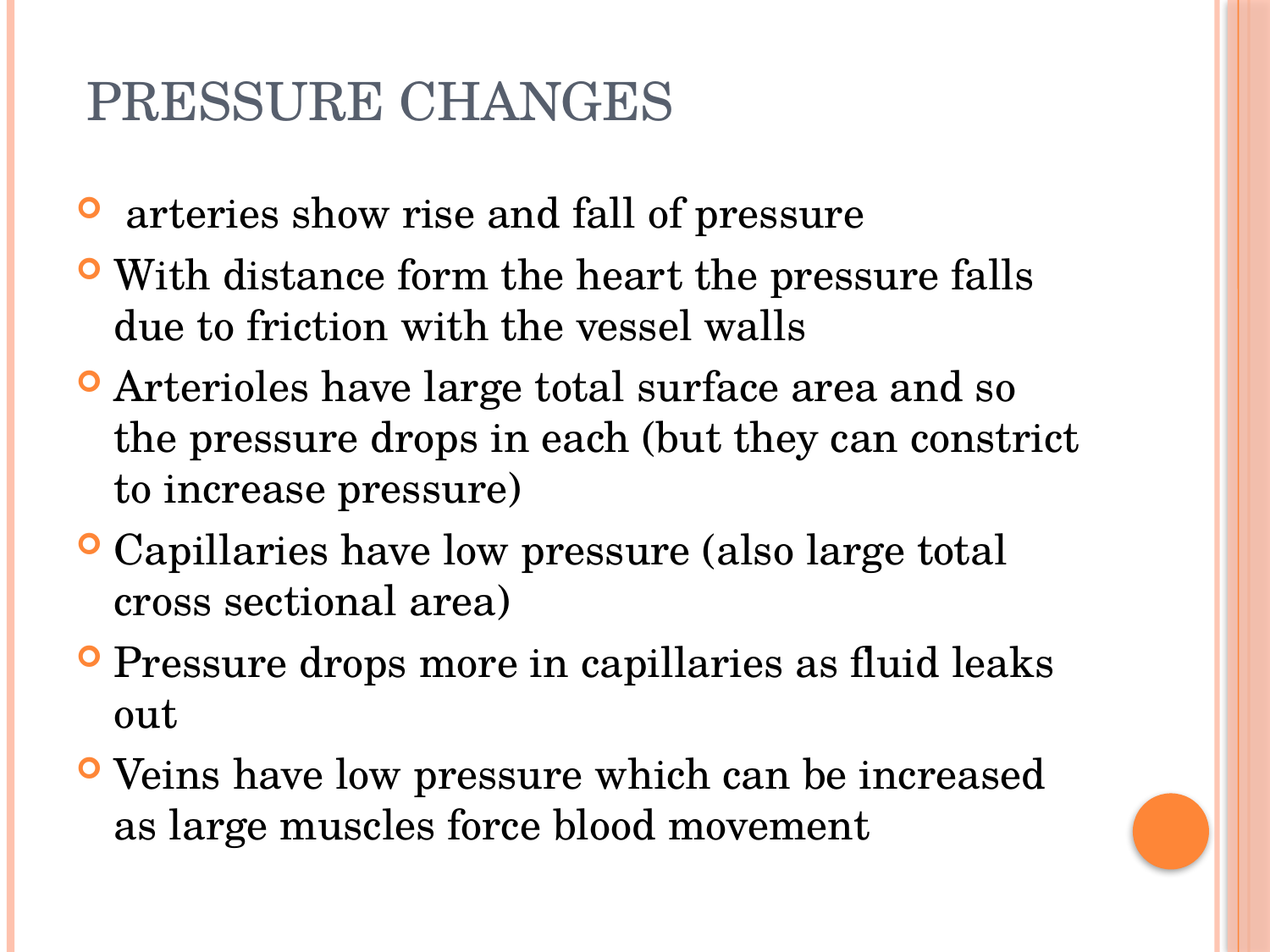

# Pressure changes
 arteries show rise and fall of pressure
With distance form the heart the pressure falls due to friction with the vessel walls
Arterioles have large total surface area and so the pressure drops in each (but they can constrict to increase pressure)
Capillaries have low pressure (also large total cross sectional area)
Pressure drops more in capillaries as fluid leaks out
Veins have low pressure which can be increased as large muscles force blood movement